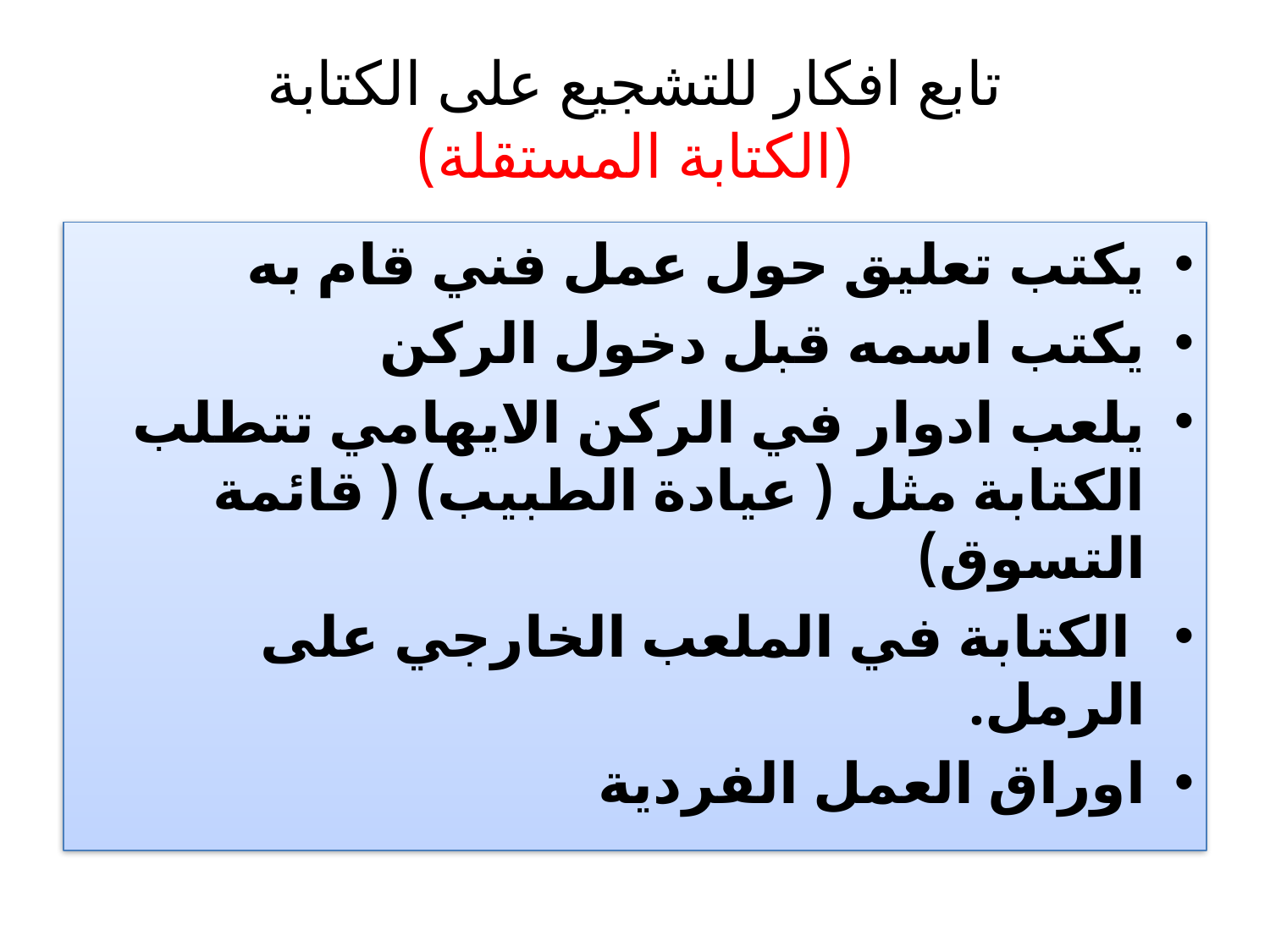

# تابع افكار للتشجيع على الكتابة (الكتابة المستقلة)
يكتب تعليق حول عمل فني قام به
يكتب اسمه قبل دخول الركن
يلعب ادوار في الركن الايهامي تتطلب الكتابة مثل ( عيادة الطبيب) ( قائمة التسوق)
 الكتابة في الملعب الخارجي على الرمل.
اوراق العمل الفردية